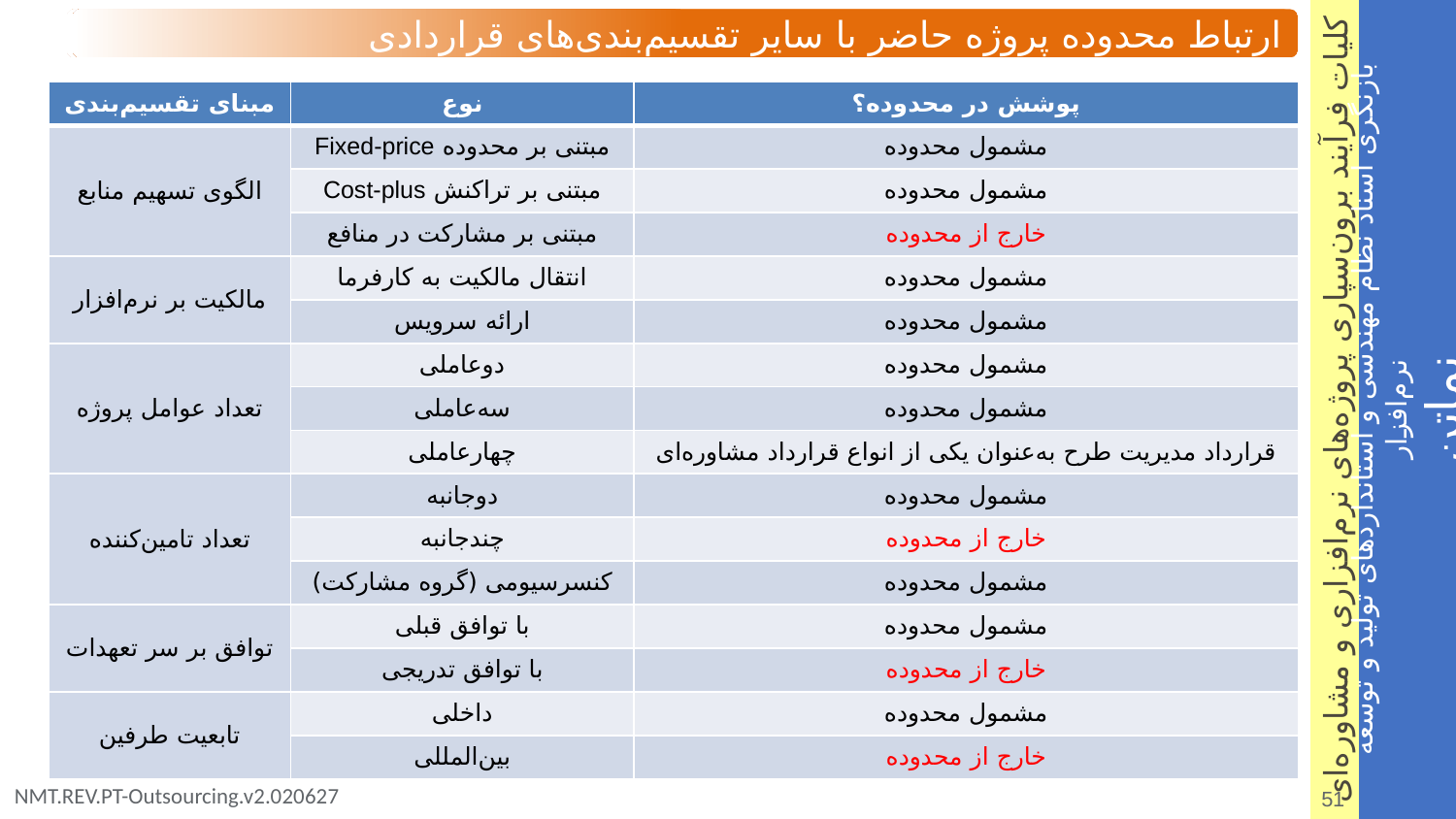

ارتباط محدوده پروژه حاضر با سایر تقسیم‌بندی‌های قراردادی
| مبنای تقسیم‌بندی | نوع | پوشش در محدوده؟ |
| --- | --- | --- |
| الگوی تسهیم منابع | مبتنی بر محدوده Fixed-price | مشمول محدوده |
|  | مبتنی بر تراکنش Cost-plus | مشمول محدوده |
|  | مبتنی بر مشارکت در منافع | خارج از محدوده |
| مالکیت بر نرم‌افزار | انتقال مالکیت به کارفرما | مشمول محدوده |
|  | ارائه سرویس | مشمول محدوده |
| تعداد عوامل پروژه | دوعاملی | مشمول محدوده |
|  | سه‌عاملی | مشمول محدوده |
|  | چهارعاملی | قرارداد مدیریت طرح به‌عنوان یکی از انواع قرارداد مشاوره‌ای |
| تعداد تامین‌کننده | دوجانبه | مشمول محدوده |
|  | چندجانبه | خارج از محدوده |
|  | کنسرسیومی (گروه مشارکت) | مشمول محدوده |
| توافق بر سر تعهدات | با توافق قبلی | مشمول محدوده |
|  | با توافق تدریجی | خارج از محدوده |
| تابعیت طرفین | داخلی | مشمول محدوده |
|  | بین‌المللی | خارج از محدوده |
51